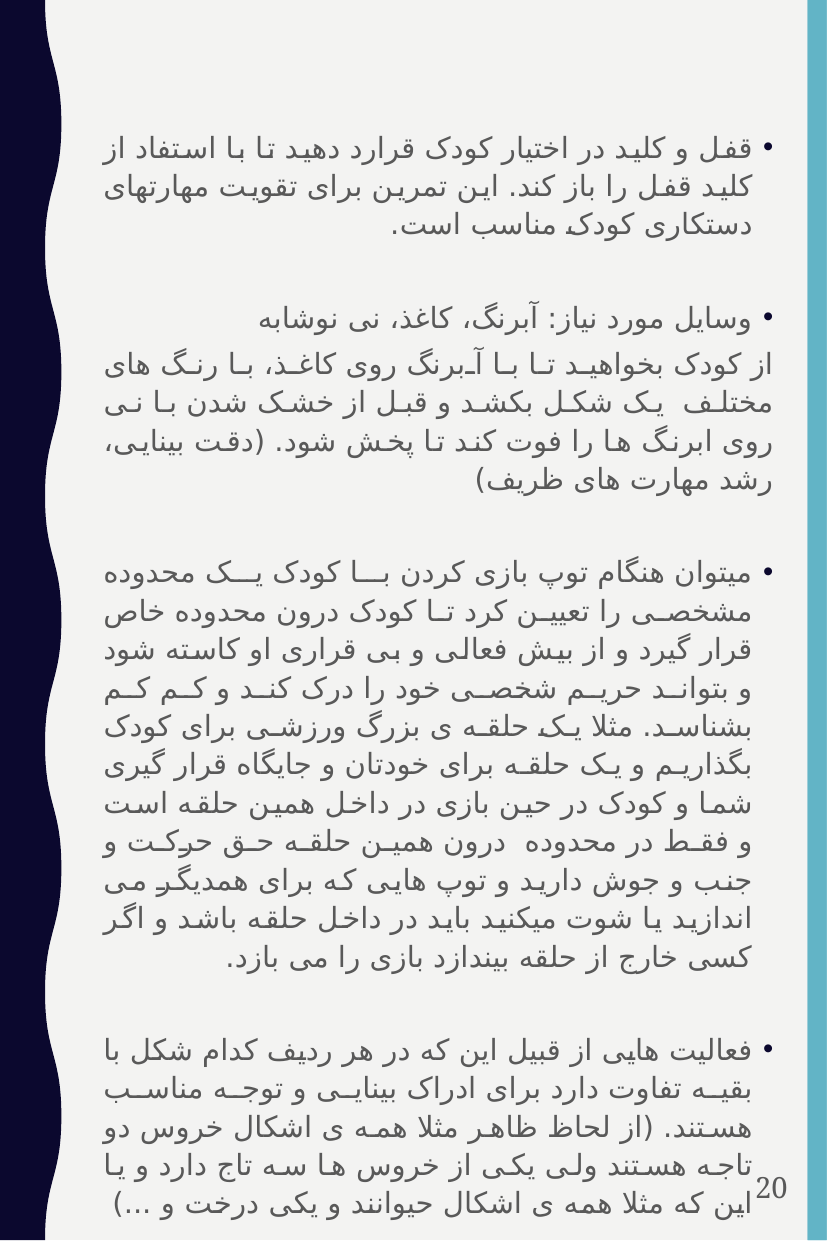

قفل و کلید در اختیار کودک قرارد دهید تا با استفاد از کلید قفل را باز کند. این تمرین برای تقویت مهارتهای دستکاری کودک مناسب است.

وسایل مورد نیاز: آبرنگ، کاغذ، نی نوشابه
از کودک بخواهید تا با آبرنگ روی کاغذ، با رنگ های مختلف  یک شکل بکشد و قبل از خشک شدن با نی روی ابرنگ ها را فوت کند تا پخش شود. (دقت بینایی، رشد مهارت های ظریف)

میتوان هنگام توپ بازی کردن با کودک یک محدوده مشخصی را تعیین کرد تا کودک درون محدوده خاص قرار گیرد و از بیش فعالی و بی قراری او کاسته شود و بتواند حریم شخصی خود را درک کند و کم کم بشناسد. مثلا یک حلقه ی بزرگ ورزشی برای کودک بگذاریم و یک حلقه برای خودتان و جایگاه قرار گیری شما و کودک در حین بازی در داخل همین حلقه است و فقط در محدوده  درون همین حلقه حق حرکت و جنب و جوش دارید و توپ هایی که برای همدیگر می اندازید یا شوت میکنید باید در داخل حلقه باشد و اگر کسی خارج از حلقه بیندازد بازی را می بازد.

فعالیت هایی از قبیل این که در هر ردیف کدام شکل با بقیه تفاوت دارد برای ادراک بینایی و توجه مناسب هستند. (از لحاظ ظاهر مثلا همه ی اشکال خروس دو تاجه هستند ولی یکی از خروس ها سه تاج دارد و یا این که مثلا همه ی اشکال حیوانند و یکی درخت و ...)

20